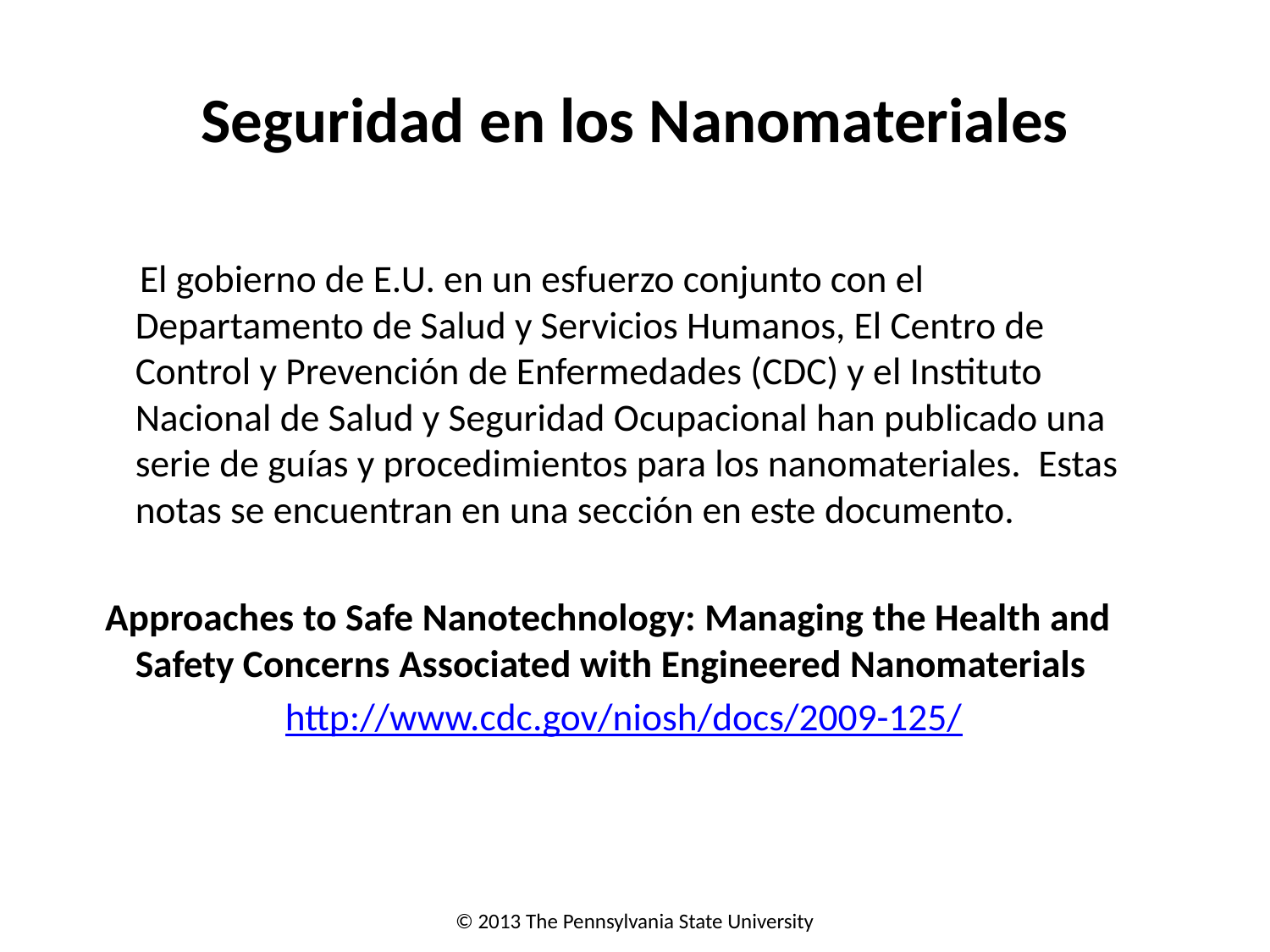

# Seguridad en los Nanomateriales
     El gobierno de E.U. en un esfuerzo conjunto con el Departamento de Salud y Servicios Humanos, El Centro de Control y Prevención de Enfermedades (CDC) y el Instituto Nacional de Salud y Seguridad Ocupacional han publicado una serie de guías y procedimientos para los nanomateriales.  Estas notas se encuentran en una sección en este documento.

 Approaches to Safe Nanotechnology: Managing the Health and Safety Concerns Associated with Engineered Nanomaterials
http://www.cdc.gov/niosh/docs/2009-125/